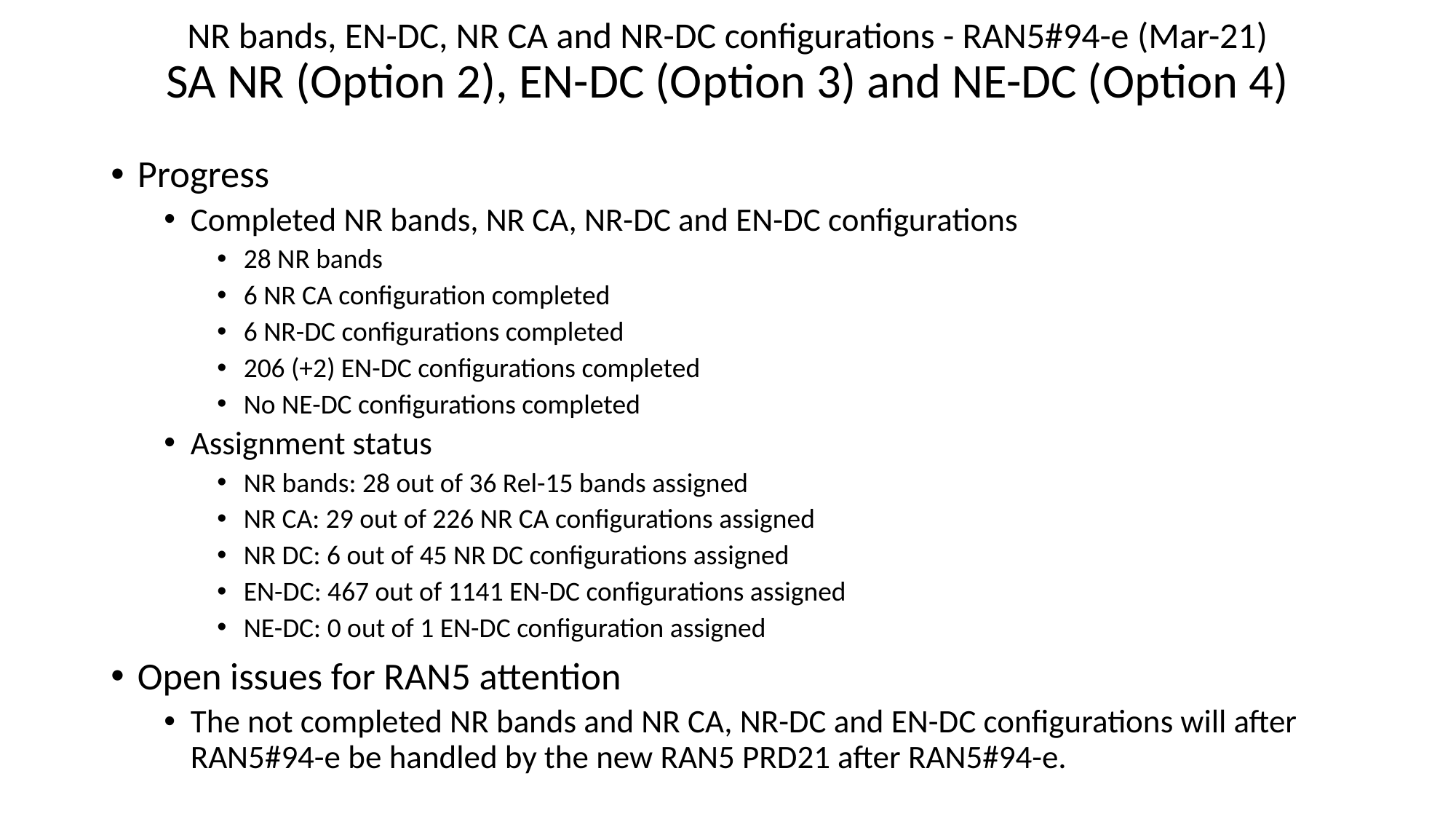

# NR bands, EN-DC, NR CA and NR-DC configurations - RAN5#94-e (Mar-21) SA NR (Option 2), EN-DC (Option 3) and NE-DC (Option 4)
Progress
Completed NR bands, NR CA, NR-DC and EN-DC configurations
28 NR bands
6 NR CA configuration completed
6 NR-DC configurations completed
206 (+2) EN-DC configurations completed
No NE-DC configurations completed
Assignment status
NR bands: 28 out of 36 Rel-15 bands assigned
NR CA: 29 out of 226 NR CA configurations assigned
NR DC: 6 out of 45 NR DC configurations assigned
EN-DC: 467 out of 1141 EN-DC configurations assigned
NE-DC: 0 out of 1 EN-DC configuration assigned
Open issues for RAN5 attention
The not completed NR bands and NR CA, NR-DC and EN-DC configurations will after RAN5#94-e be handled by the new RAN5 PRD21 after RAN5#94-e.